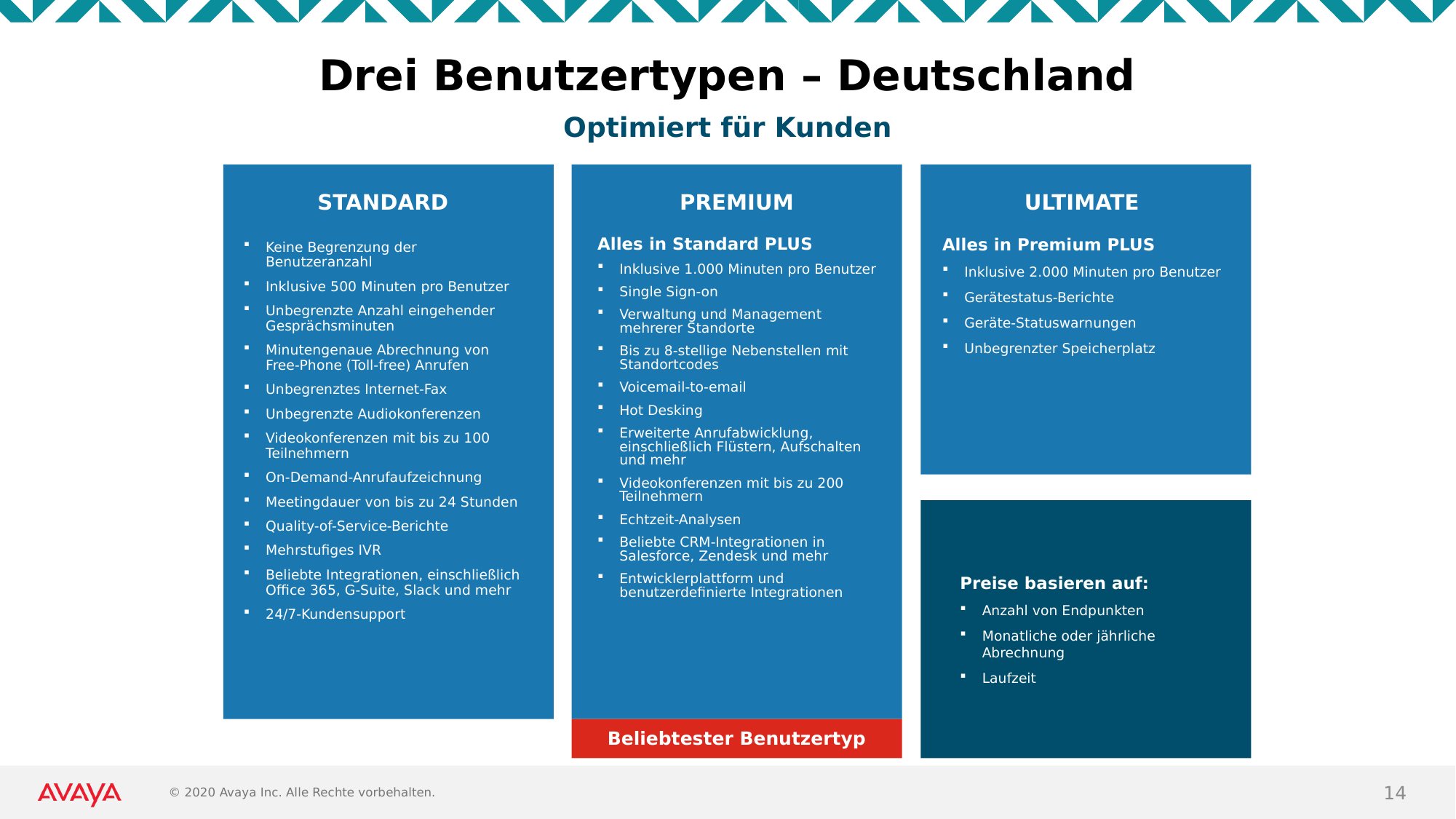

# Drei Benutzertypen – Deutschland
Optimiert für Kunden

STANDARD
PREMIUM
ULTIMATE
Alles in Standard PLUS
Inklusive 1.000 Minuten pro Benutzer
Single Sign-on
Verwaltung und Management mehrerer Standorte
Bis zu 8-stellige Nebenstellen mit Standortcodes
Voicemail-to-email
Hot Desking
Erweiterte Anrufabwicklung, einschließlich Flüstern, Aufschalten und mehr
Videokonferenzen mit bis zu 200 Teilnehmern
Echtzeit-Analysen
Beliebte CRM-Integrationen in Salesforce, Zendesk und mehr
Entwicklerplattform und benutzerdefinierte Integrationen
Alles in Premium PLUS
Inklusive 2.000 Minuten pro Benutzer
Gerätestatus-Berichte
Geräte-Statuswarnungen
Unbegrenzter Speicherplatz
Keine Begrenzung der Benutzeranzahl
Inklusive 500 Minuten pro Benutzer
Unbegrenzte Anzahl eingehender Gesprächsminuten
Minutengenaue Abrechnung von Free-Phone (Toll-free) Anrufen
Unbegrenztes Internet-Fax
Unbegrenzte Audiokonferenzen
Videokonferenzen mit bis zu 100 Teilnehmern
On-Demand-Anrufaufzeichnung
Meetingdauer von bis zu 24 Stunden
Quality-of-Service-Berichte
Mehrstufiges IVR
Beliebte Integrationen, einschließlich Office 365, G-Suite, Slack und mehr
24/7-Kundensupport

Preise basieren auf:
Anzahl von Endpunkten
Monatliche oder jährliche Abrechnung
Laufzeit

Beliebtester Benutzertyp